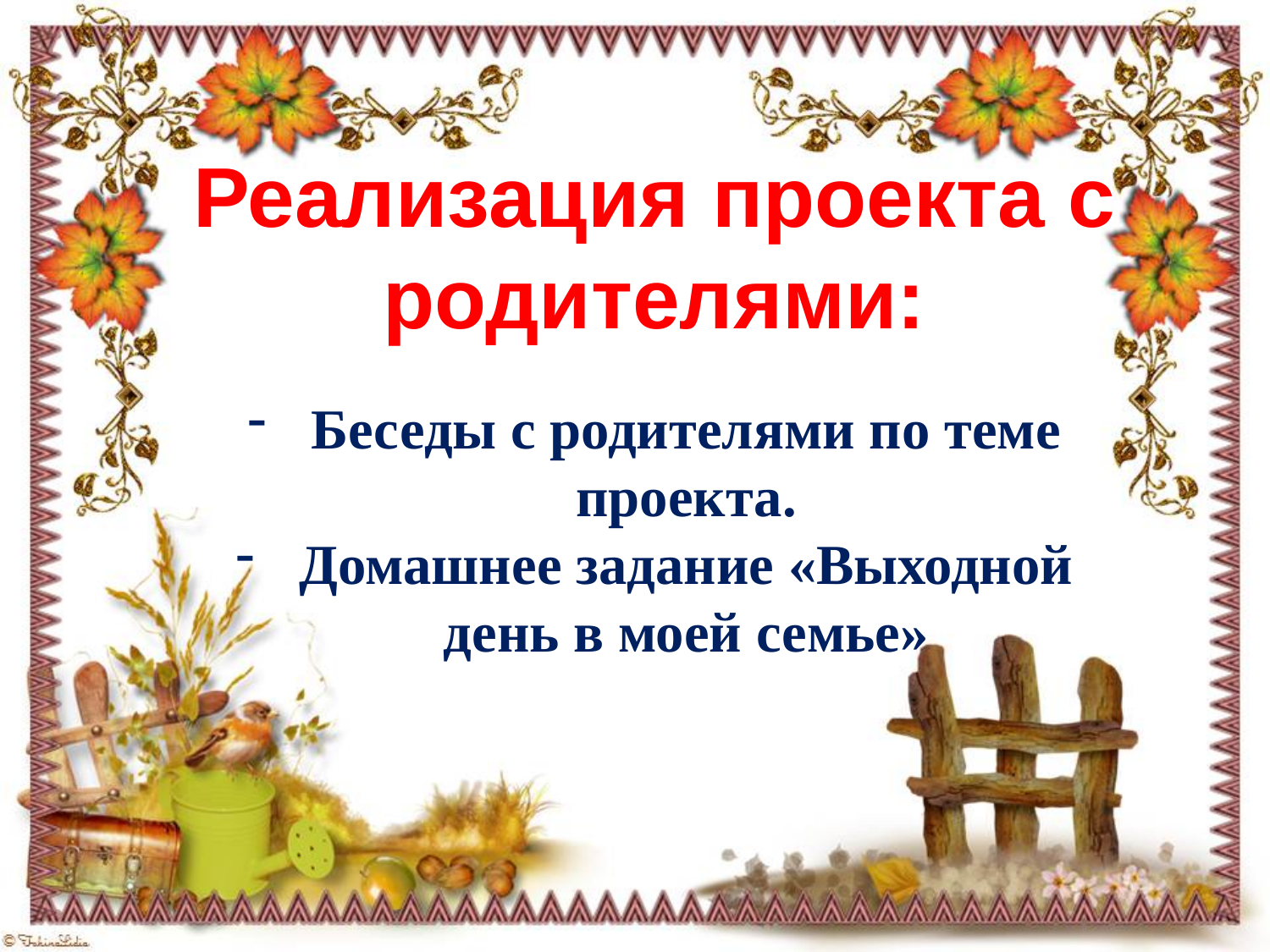

# Реализация проекта с родителями:
Беседы с родителями по теме проекта.
Домашнее задание «Выходной день в моей семье»